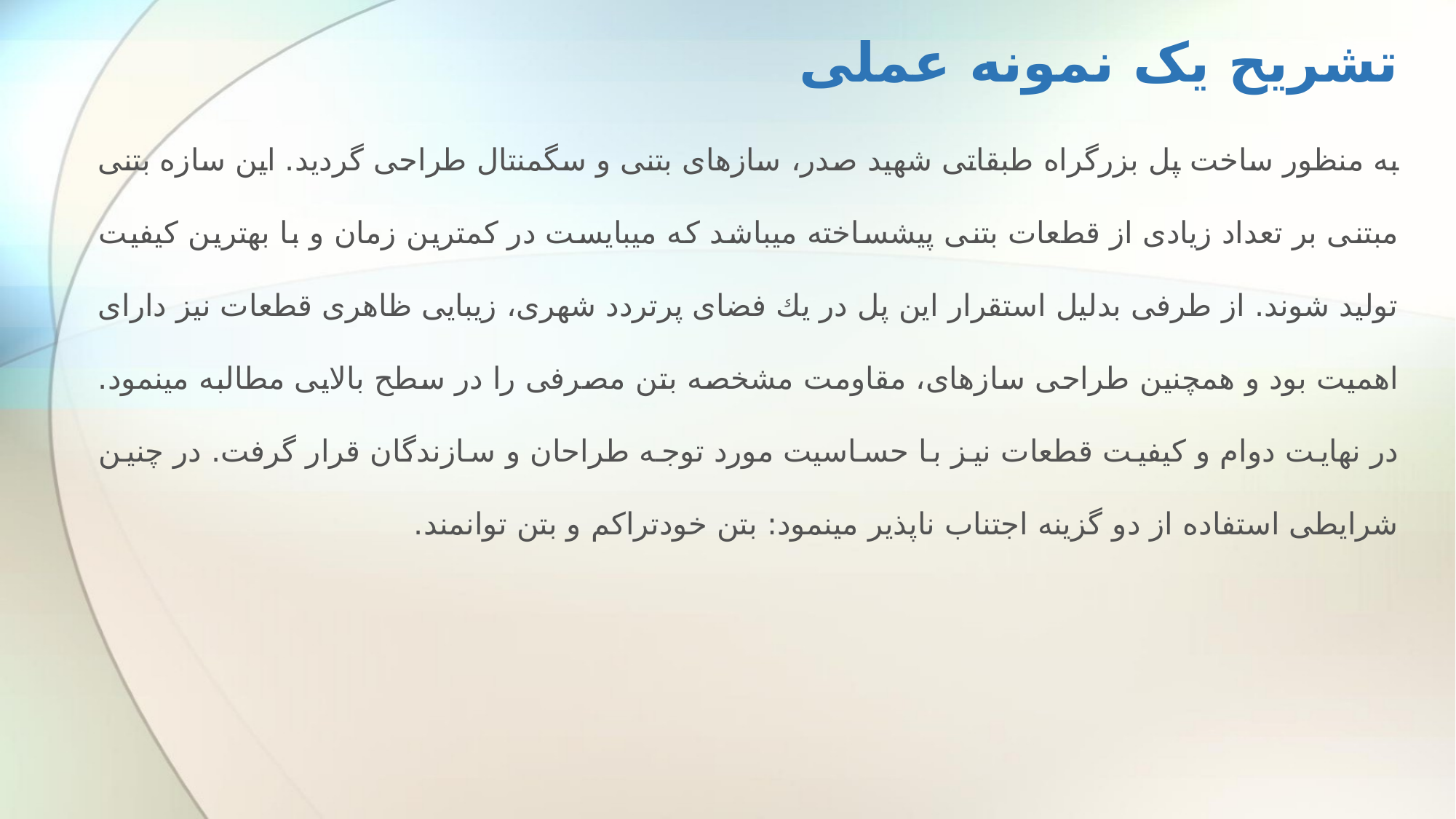

# تشریح یک نمونه عملی
به منظور ساخت پل بزرگراه طبقاتی شهید صدر، سازه­ای بتنی و سگمنتال طراحی گردید. این سازه بتنی مبتنی بر تعداد زیادی از قطعات بتنی پیش­ساخته می­باشد که می­بایست در کمترین زمان و با بهترین کیفیت تولید شوند. از طرفی بدلیل استقرار این پل در یك فضای پرتردد شهری، زیبایی ظاهری قطعات نیز دارای اهمیت بود و همچنین طراحی سازه­ای، مقاومت مشخصه بتن مصرفی را در سطح بالایی مطالبه می­نمود. در نهایت دوام و کیفیت قطعات نیز با حساسیت مورد توجه طراحان و سازندگان قرار گرفت. در چنین شرایطی استفاده از دو گزینه اجتناب ناپذیر می­نمود: بتن خودتراکم و بتن توانمند.